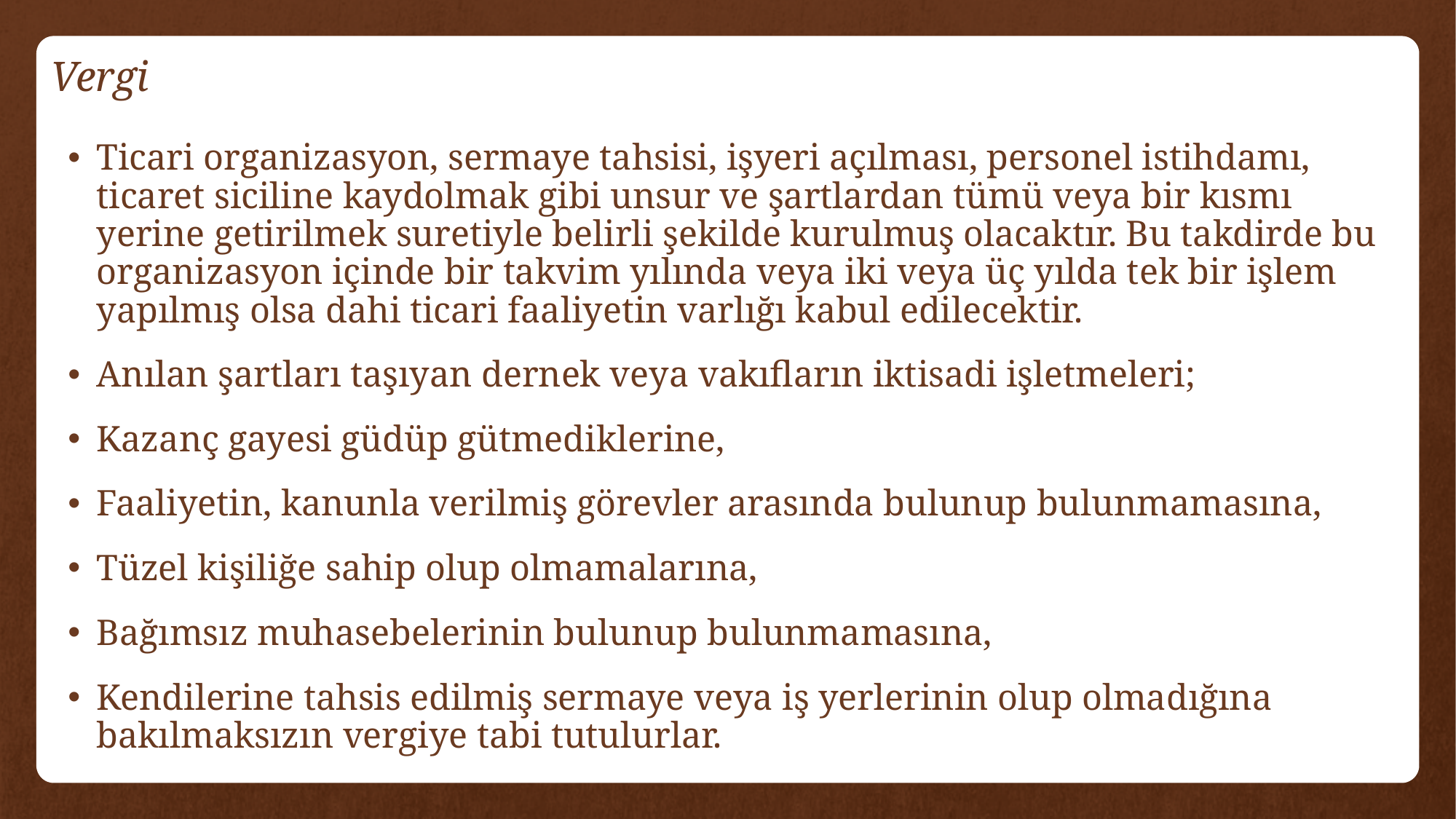

# Vergi
Ticari organizasyon, sermaye tahsisi, işyeri açılması, personel istihdamı, ticaret siciline kaydolmak gibi unsur ve şartlardan tümü veya bir kısmı yerine getirilmek suretiyle belirli şekilde kurulmuş olacaktır. Bu takdirde bu organizasyon içinde bir takvim yılında veya iki veya üç yılda tek bir işlem yapılmış olsa dahi ticari faaliyetin varlığı kabul edilecektir.
Anılan şartları taşıyan dernek veya vakıfların iktisadi işletmeleri;
Kazanç gayesi güdüp gütmediklerine,
Faaliyetin, kanunla verilmiş görevler arasında bulunup bulunmamasına,
Tüzel kişiliğe sahip olup olmamalarına,
Bağımsız muhasebelerinin bulunup bulunmamasına,
Kendilerine tahsis edilmiş sermaye veya iş yerlerinin olup olmadığına bakılmaksızın vergiye tabi tutulurlar.